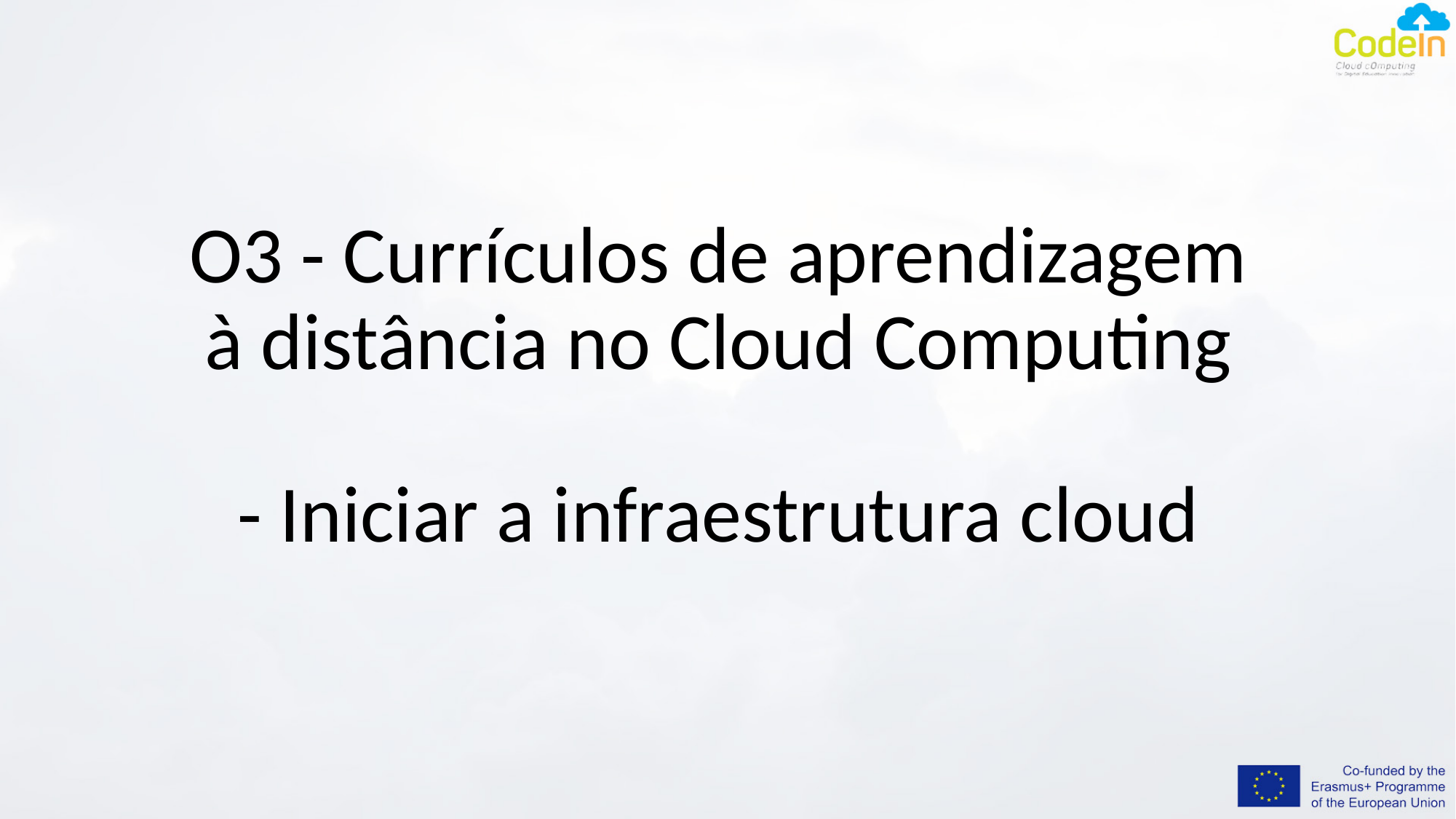

# O3 - Currículos de aprendizagem à distância no Cloud Computing - Iniciar a infraestrutura cloud